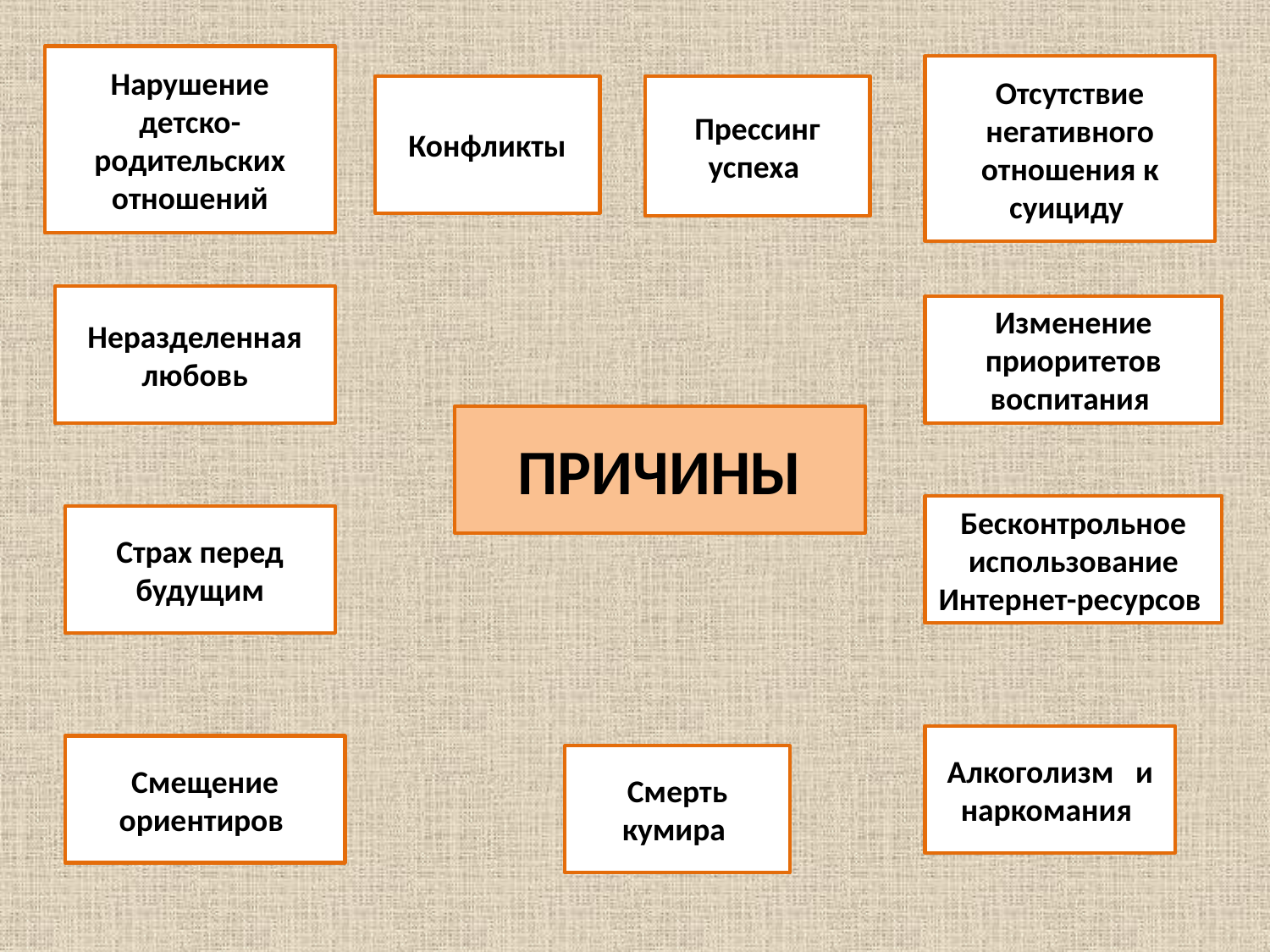

Нарушение детско-родительских отношений
Отсутствие негативного отношения к суициду
Конфликты
Прессинг успеха
Неразделенная любовь
Изменение приоритетов воспитания
ПРИЧИНЫ
Бесконтрольное использование Интернет-ресурсов
Страх перед будущим
Алкоголизм   и наркомания
Смещение ориентиров
Смерть кумира